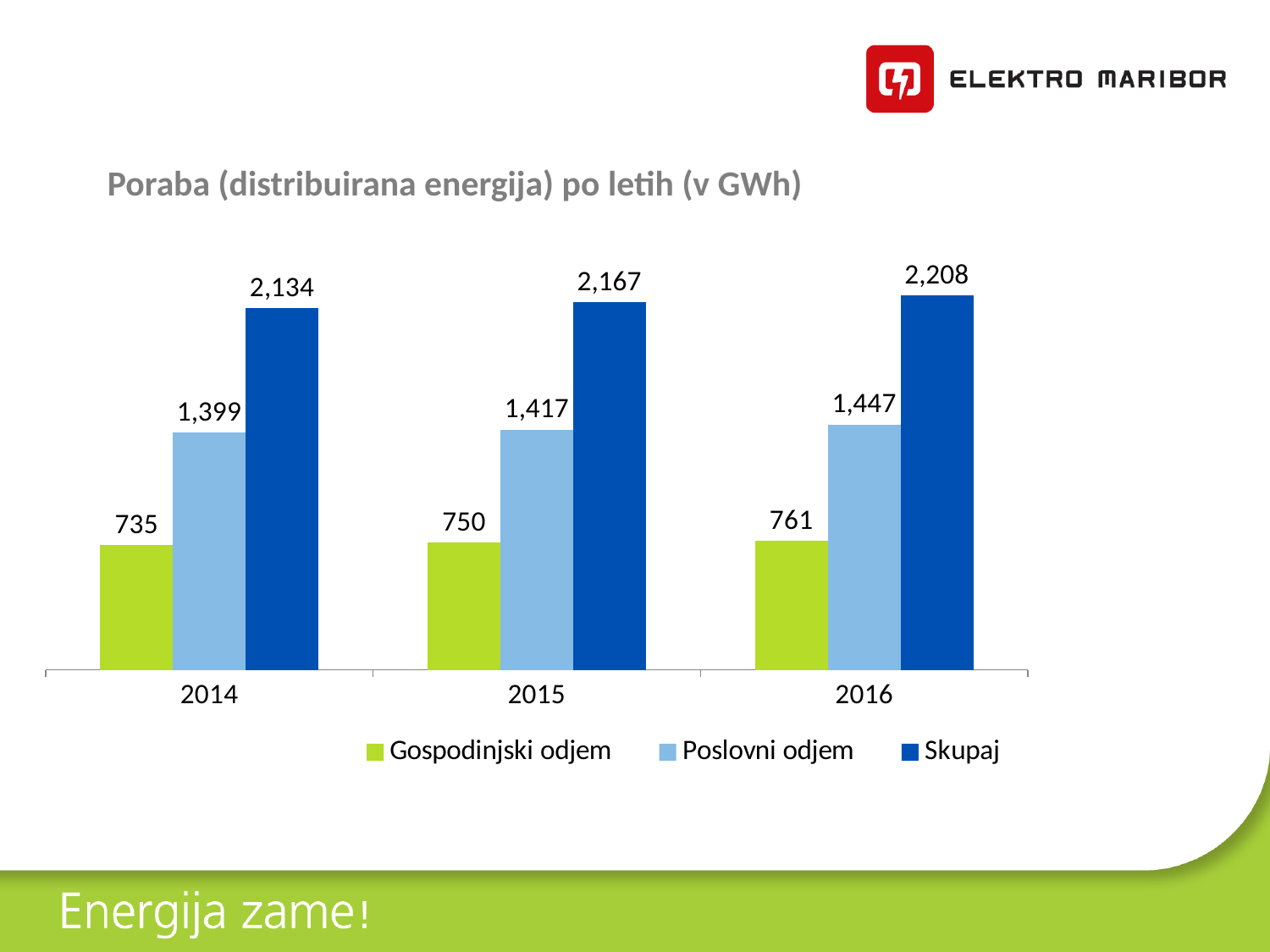

Poraba (distribuirana energija) po letih (v GWh)

### Chart

| Category | Gospodinjski odjem | Poslovni odjem | Skupaj |
|---|---|---|---|
| 2014 | 734.792 | 1399.169 | 2133.9610000000002 |
| 2015 | 750.432 | 1416.571 | 2167.0029999999997 |
| 2016 | 760.977393 | 1447.330846 | 2208.308239 |